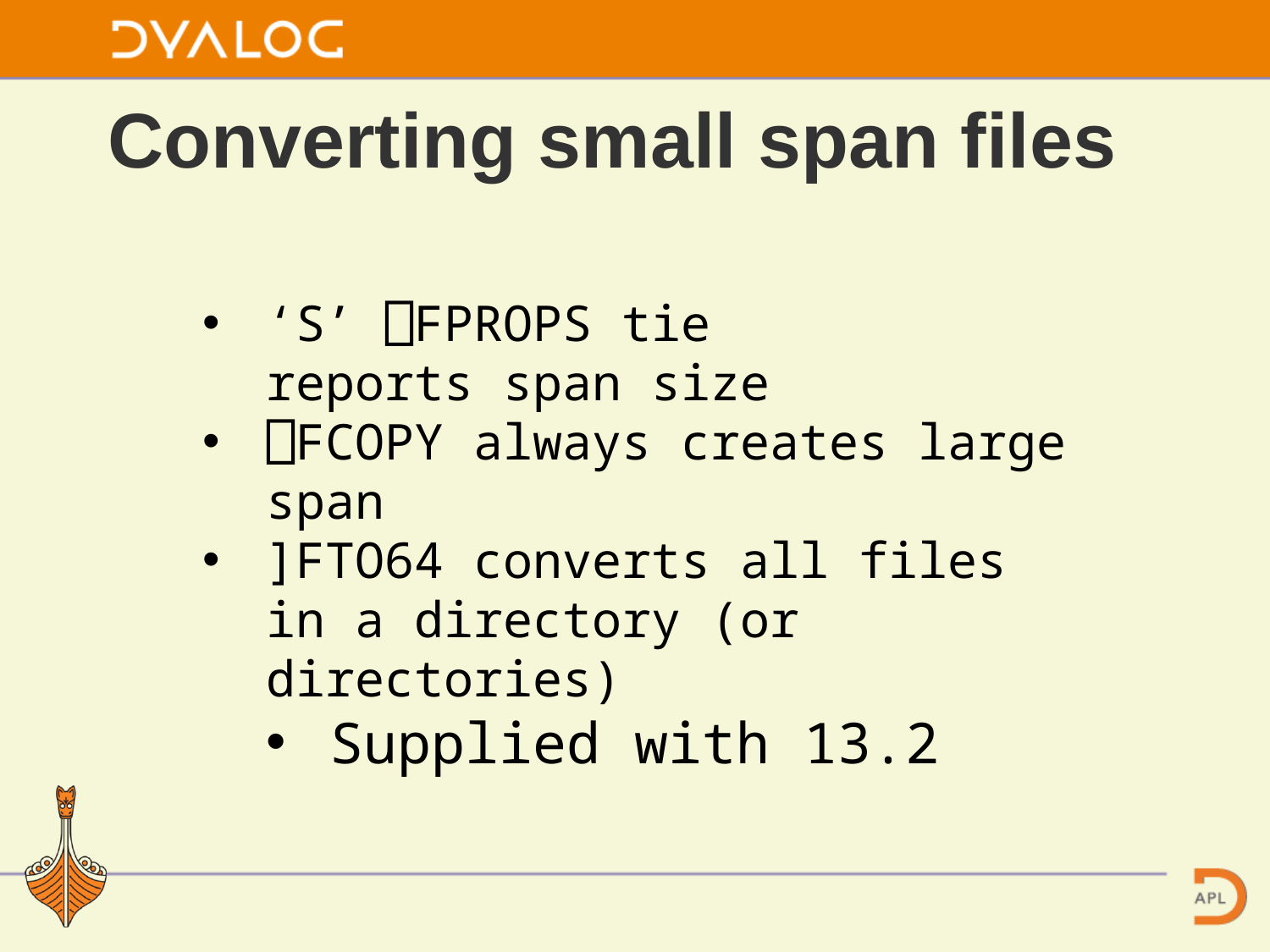

# Converting small span files
‘S’ ⎕FPROPS tie
reports span size
⎕FCOPY always creates large span
]FTO64 converts all files in a directory (or directories)
Supplied with 13.2